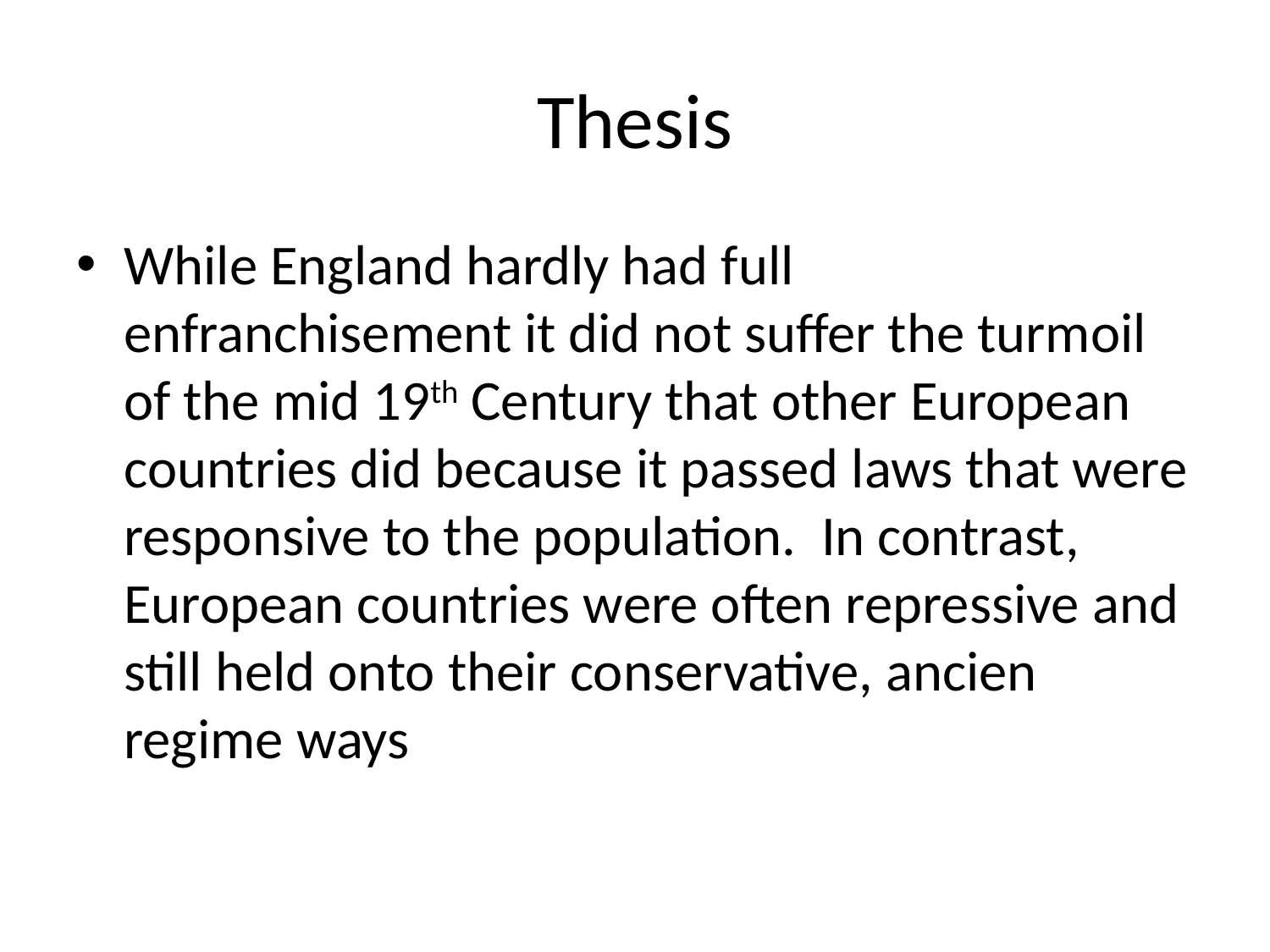

# Thesis
While England hardly had full enfranchisement it did not suffer the turmoil of the mid 19th Century that other European countries did because it passed laws that were responsive to the population.  In contrast, European countries were often repressive and still held onto their conservative, ancien regime ways